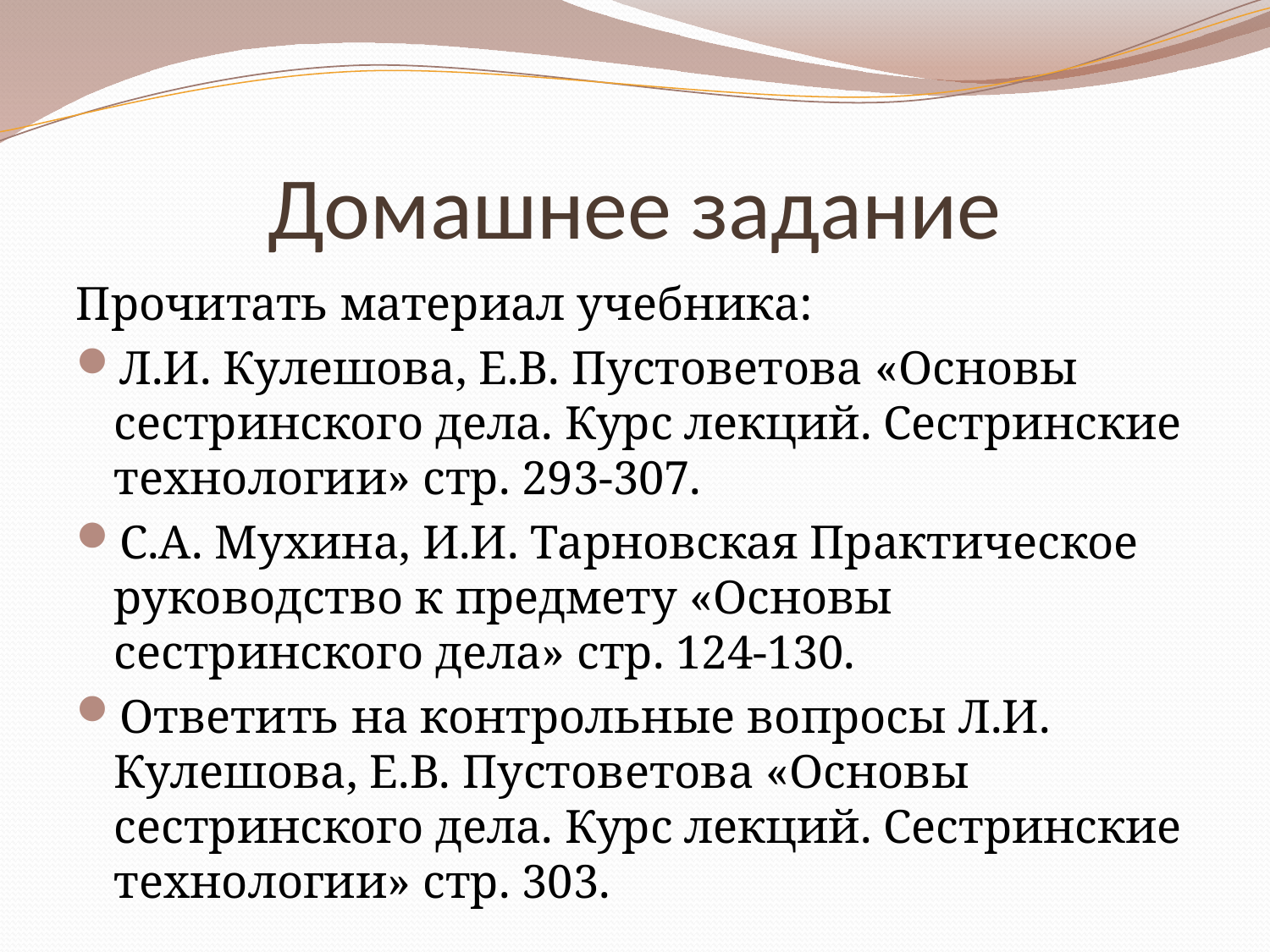

# Домашнее задание
Прочитать материал учебника:
Л.И. Кулешова, Е.В. Пустоветова «Основы сестринского дела. Курс лекций. Сестринские технологии» стр. 293-307.
С.А. Мухина, И.И. Тарновская Практическое руководство к предмету «Основы сестринского дела» стр. 124-130.
Ответить на контрольные вопросы Л.И. Кулешова, Е.В. Пустоветова «Основы сестринского дела. Курс лекций. Сестринские технологии» стр. 303.